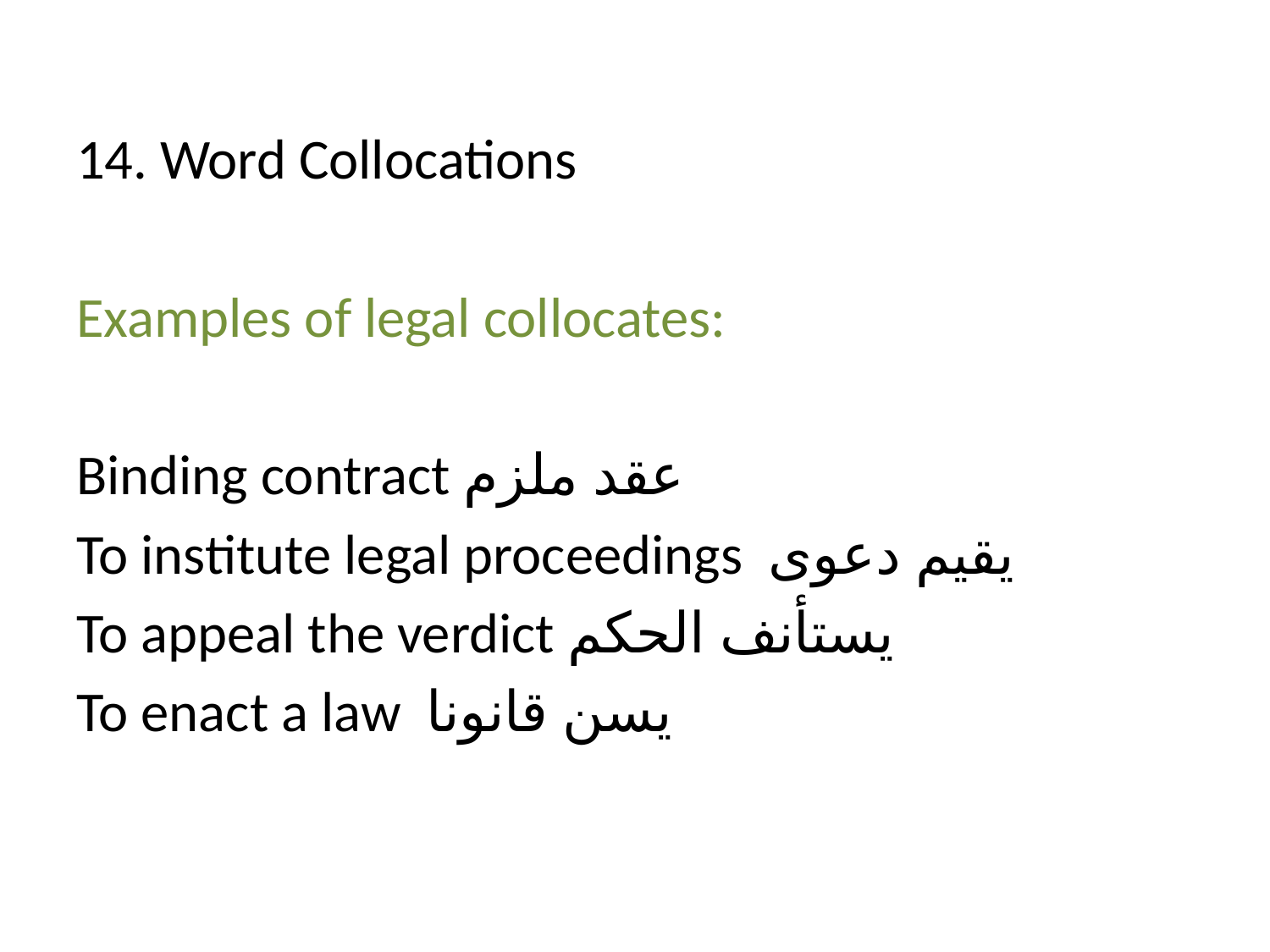

#
14. Word Collocations

Examples of legal collocates:

Binding contract عقد ملزم
To institute legal proceedings  يقيم دعوى
To appeal the verdict يستأنف الحكم
To enact a law  يسن قانونا